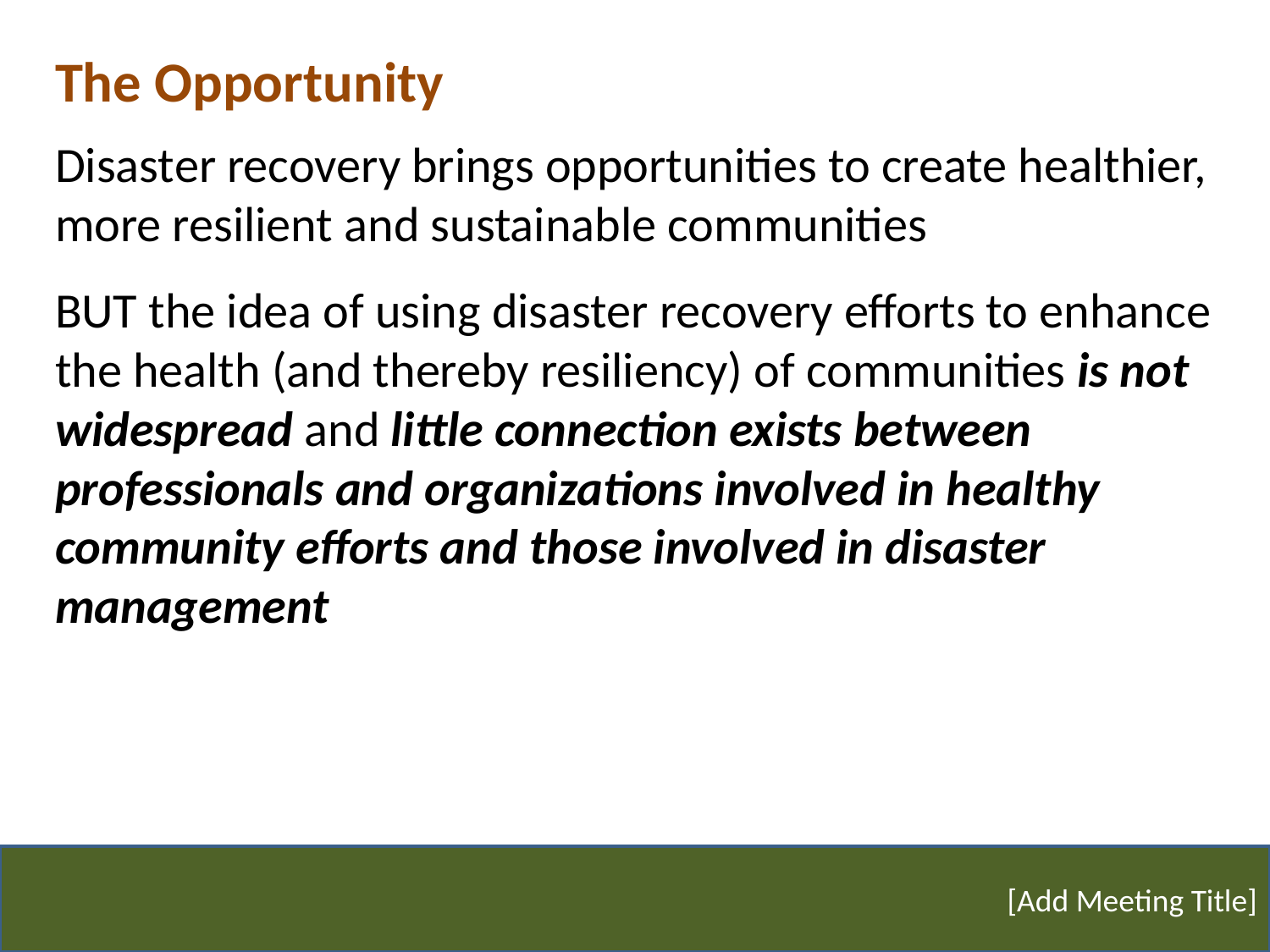

# The Opportunity
Disaster recovery brings opportunities to create healthier, more resilient and sustainable communities

BUT the idea of using disaster recovery efforts to enhance the health (and thereby resiliency) of communities is not widespread and little connection exists between professionals and organizations involved in healthy community efforts and those involved in disaster management

[Add Meeting Title]